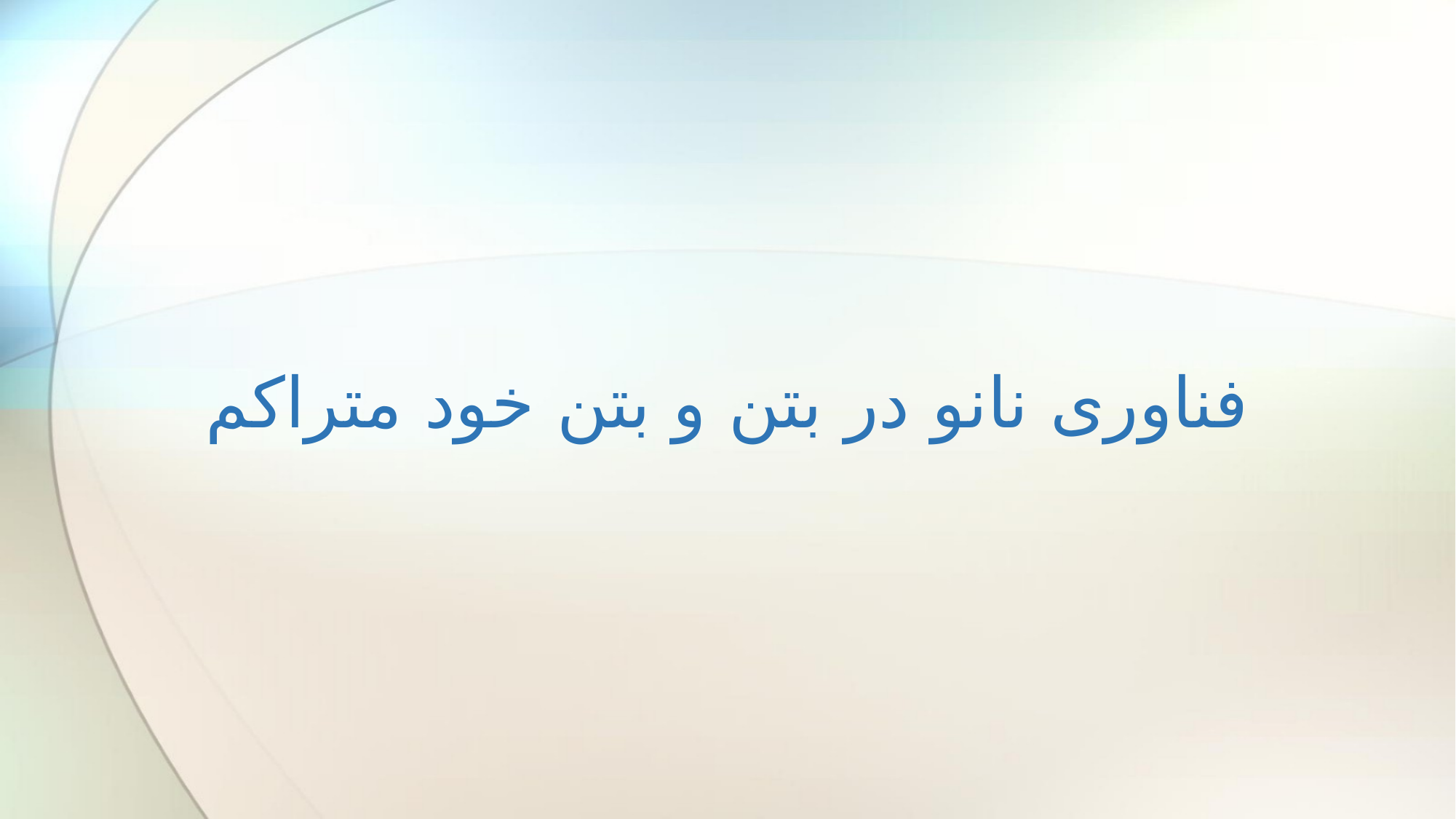

# فناوری نانو در بتن و بتن خود متراکم